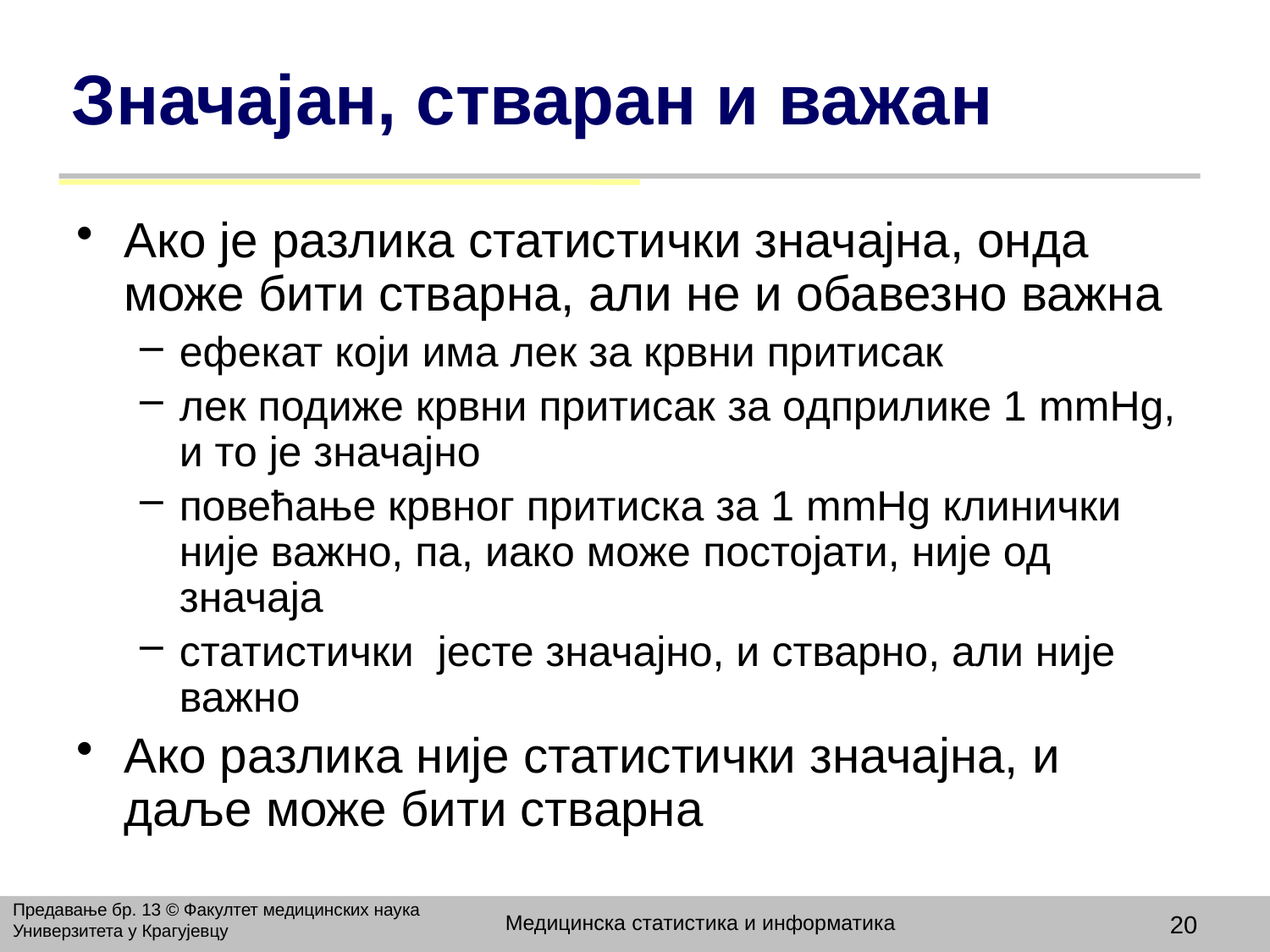

# Значајан, стваран и важан
Aко је разлика статистички значајна, онда може бити стварна, али не и обавезно важна
ефекат који има лек за крвни притисак
лек подиже крвни притисак за одприлике 1 mmHg, и то је значајно
повећање крвног притиска за 1 mmHg клинички није важно, па, иако може постојати, није од значаја
статистички  јесте значајно, и стварно, али није важно
Ако разлика није статистички значајна, и даље може бити стварна
Предавање бр. 13 © Факултет медицинских наука Универзитета у Крагујевцу
Медицинска статистика и информатика
20